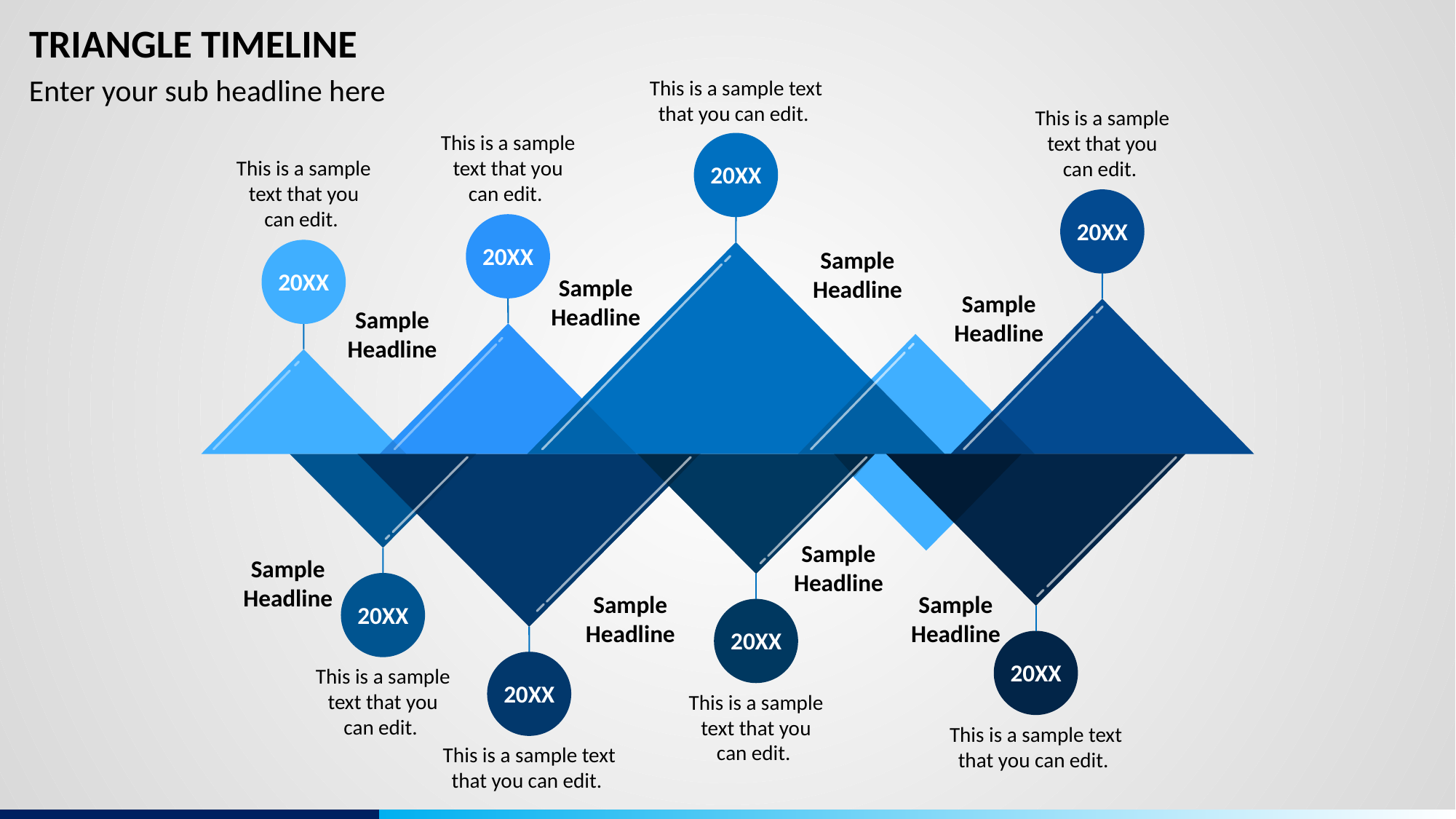

# TRIANGLE TIMELINE
This is a sample text that you can edit.
This is a sample text that you can edit.
This is a sample text that you can edit.

This is a sample text that you can edit.
20XX

20XX

20XX
Sample Headline

20XX
Sample Headline
Sample Headline

Sample Headline

Sample Headline
Sample Headline

Sample Headline
Sample Headline
20XX

20XX

20XX
This is a sample text that you can edit.
20XX
This is a sample text that you can edit.
This is a sample text that you can edit.
This is a sample text that you can edit.
Enter your sub headline here